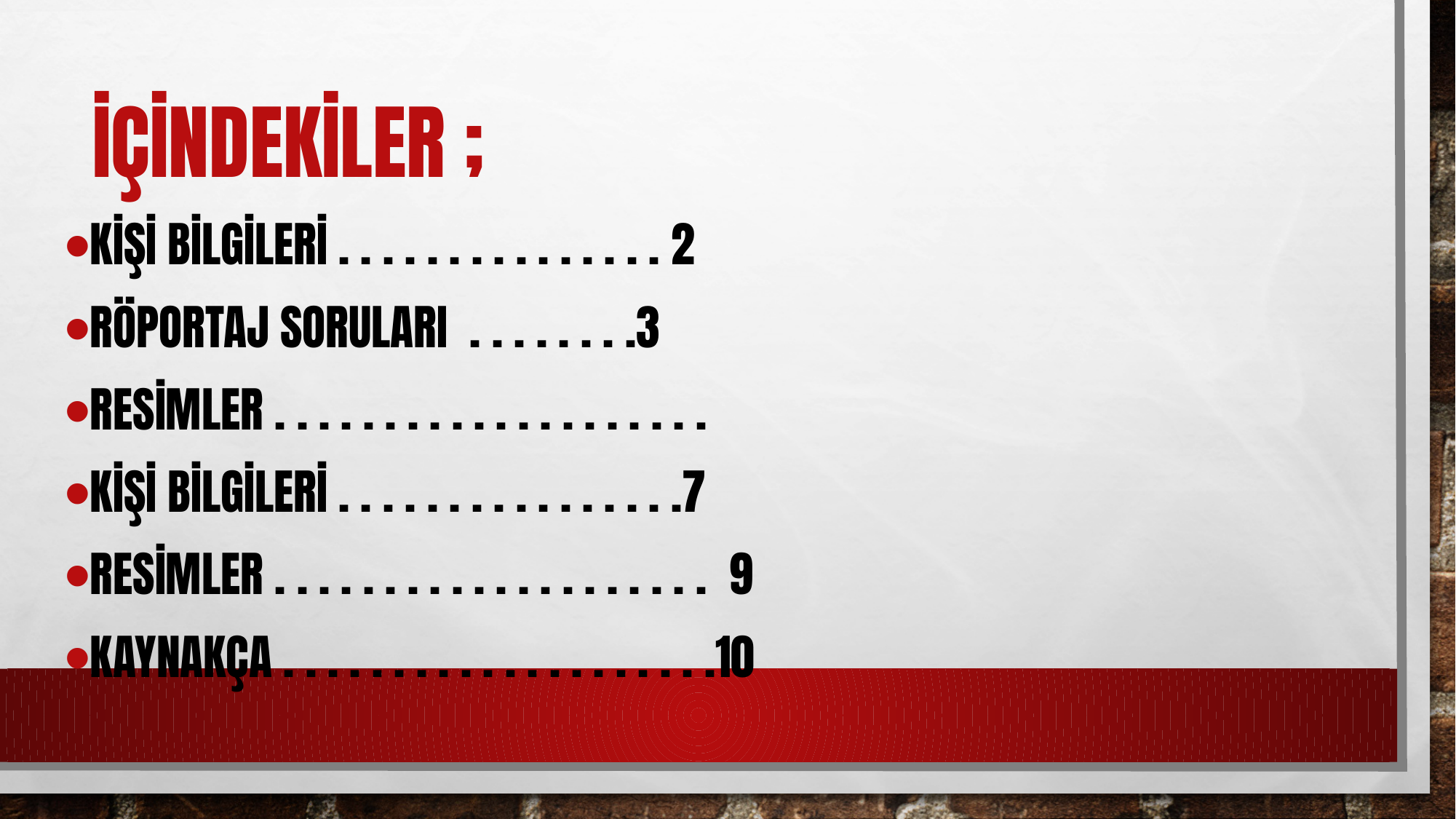

# İÇİNDEKİLER ;
KİŞİ BİLGİLERİ . . . . . . . . . . . . . . . 2
RÖPORTAJ SORULARI  . . . . . . . .3
RESİMLER . . . . . . . . . . . . . . . . . . . .
KİŞİ BİLGİLERİ . . . . . . . . . . . . . . . .7
RESİMLER . . . . . . . . . . . . . . . . . . . .  9
KAYNAKÇA . . . . . . . . . . . . . . . . . . . .10